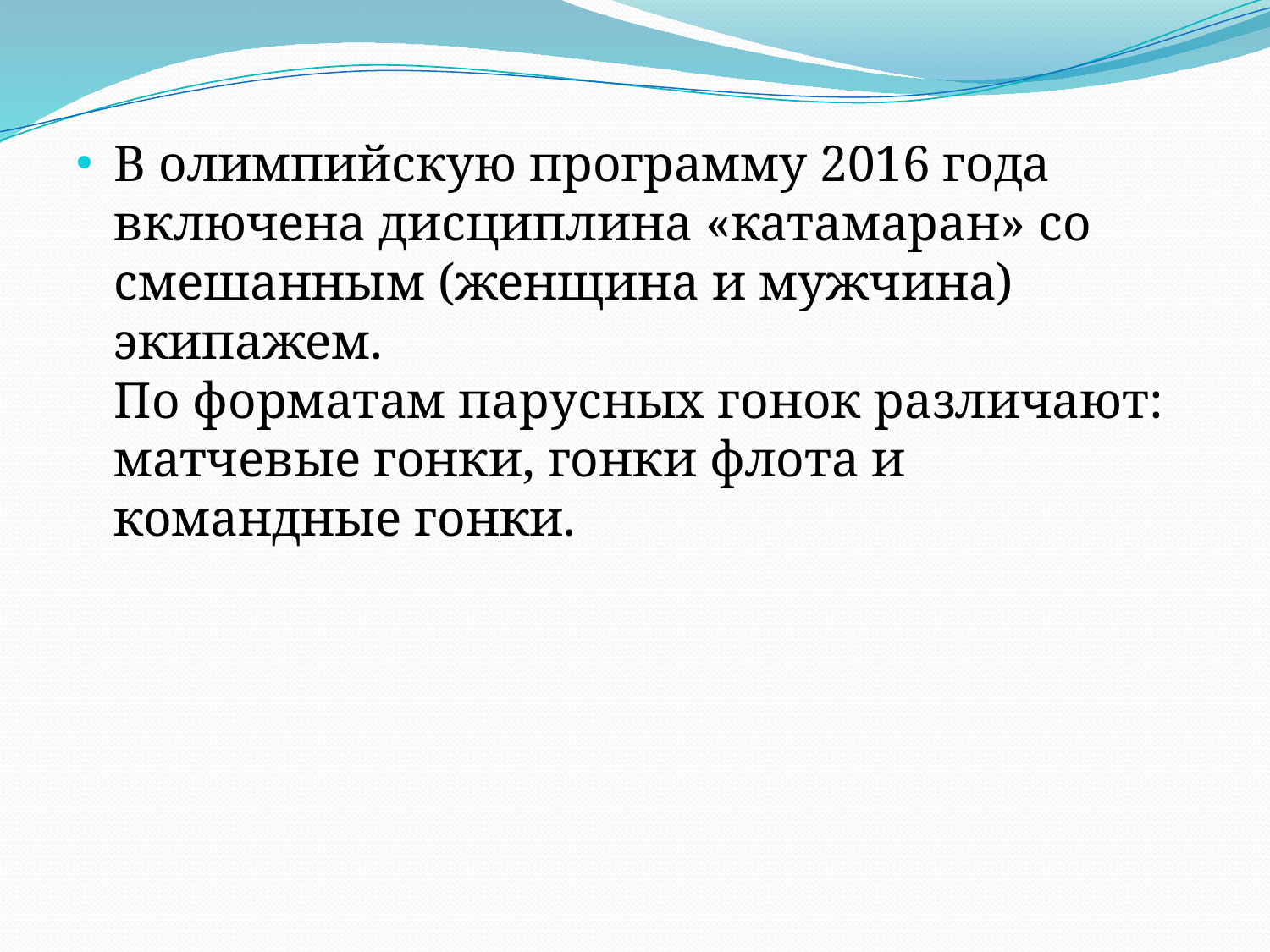

В олимпийскую программу 2016 года включена дисциплина «катамаран» со смешанным (женщина и мужчина) экипажем.
По форматам парусных гонок различают: матчевые гонки, гонки флота и командные гонки.